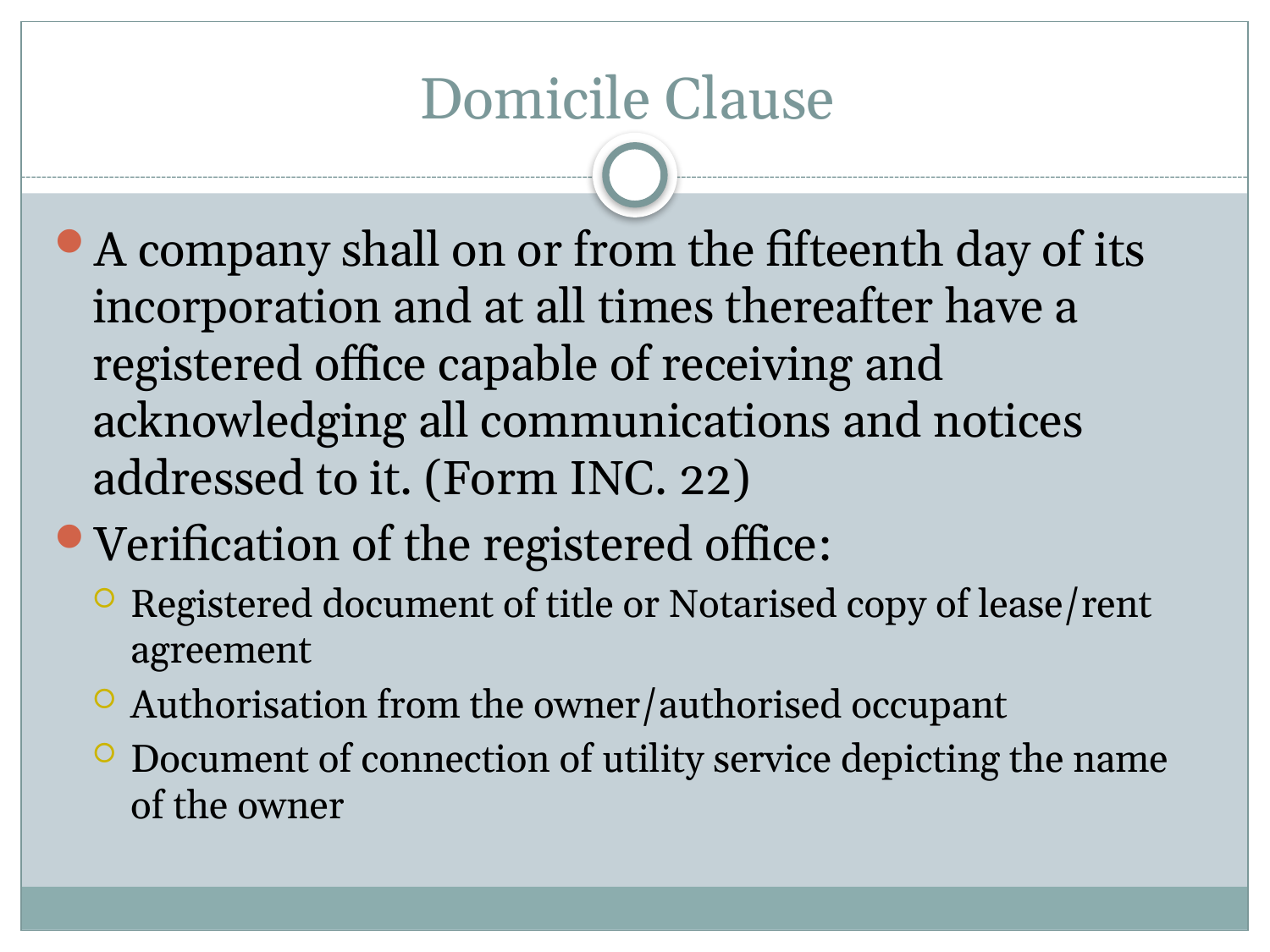

# Domicile Clause
A company shall on or from the fifteenth day of its incorporation and at all times thereafter have a registered office capable of receiving and acknowledging all communications and notices addressed to it. (Form INC. 22)
Verification of the registered office:
Registered document of title or Notarised copy of lease/rent agreement
Authorisation from the owner/authorised occupant
Document of connection of utility service depicting the name of the owner